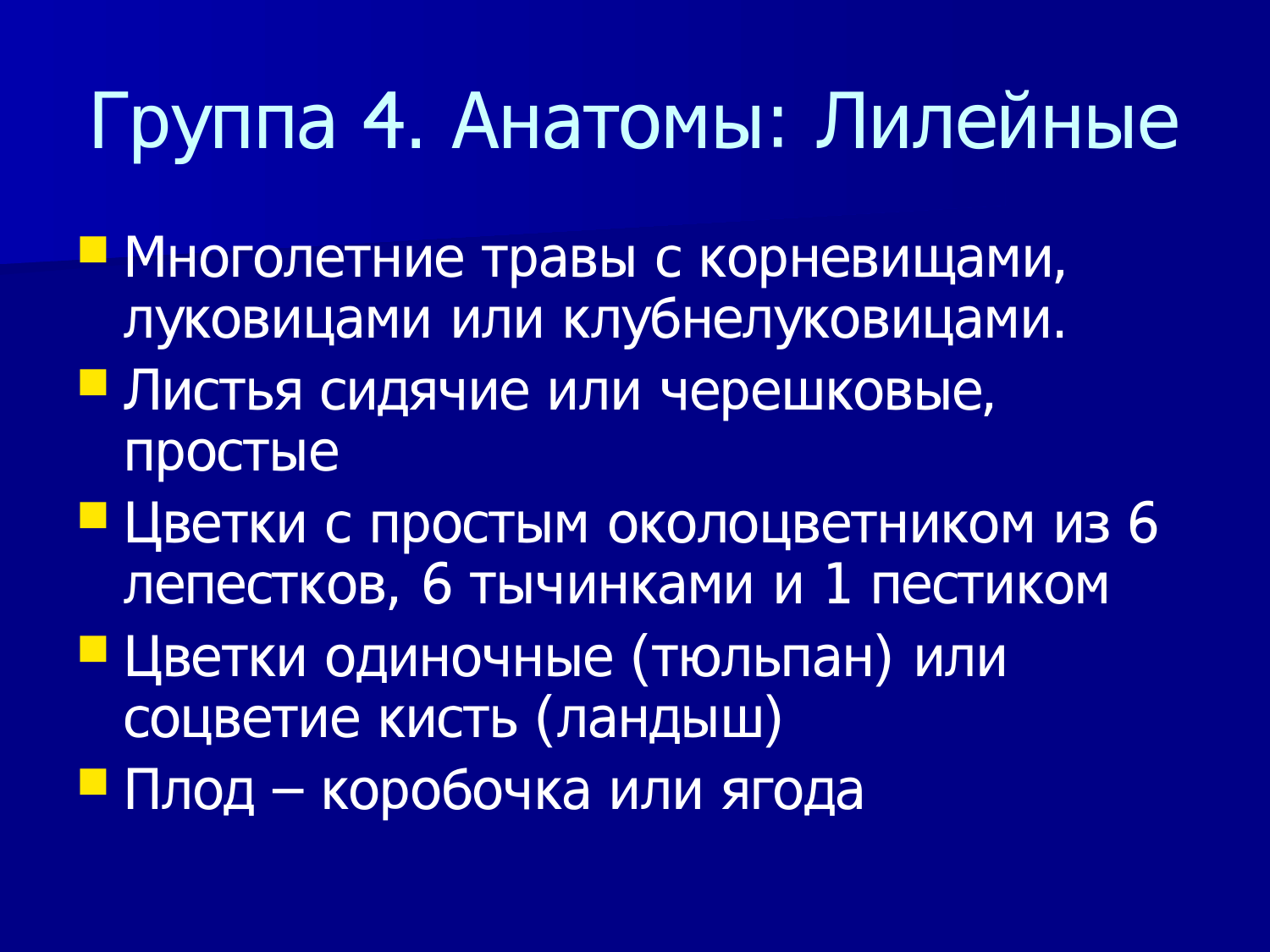

# Группа 4. Анатомы: Лилейные
Многолетние травы с корневищами, луковицами или клубнелуковицами.
Листья сидячие или черешковые, простые
Цветки с простым околоцветником из 6 лепестков, 6 тычинками и 1 пестиком
Цветки одиночные (тюльпан) или соцветие кисть (ландыш)
Плод – коробочка или ягода